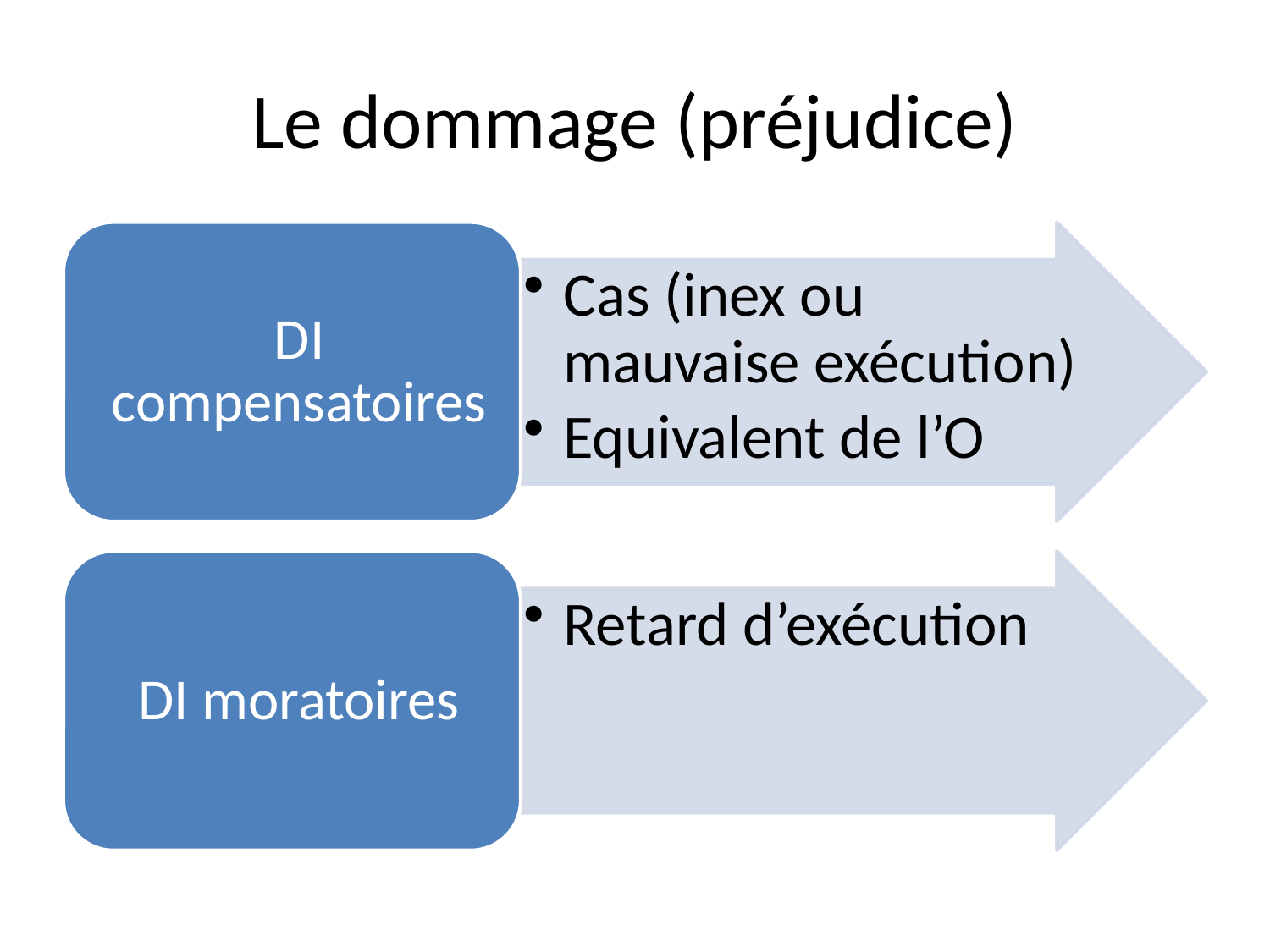

# Le dommage (préjudice)
Cas (inex ou mauvaise exécution)
Equivalent de l’O
DI compensatoires
Retard d’exécution

DI moratoires